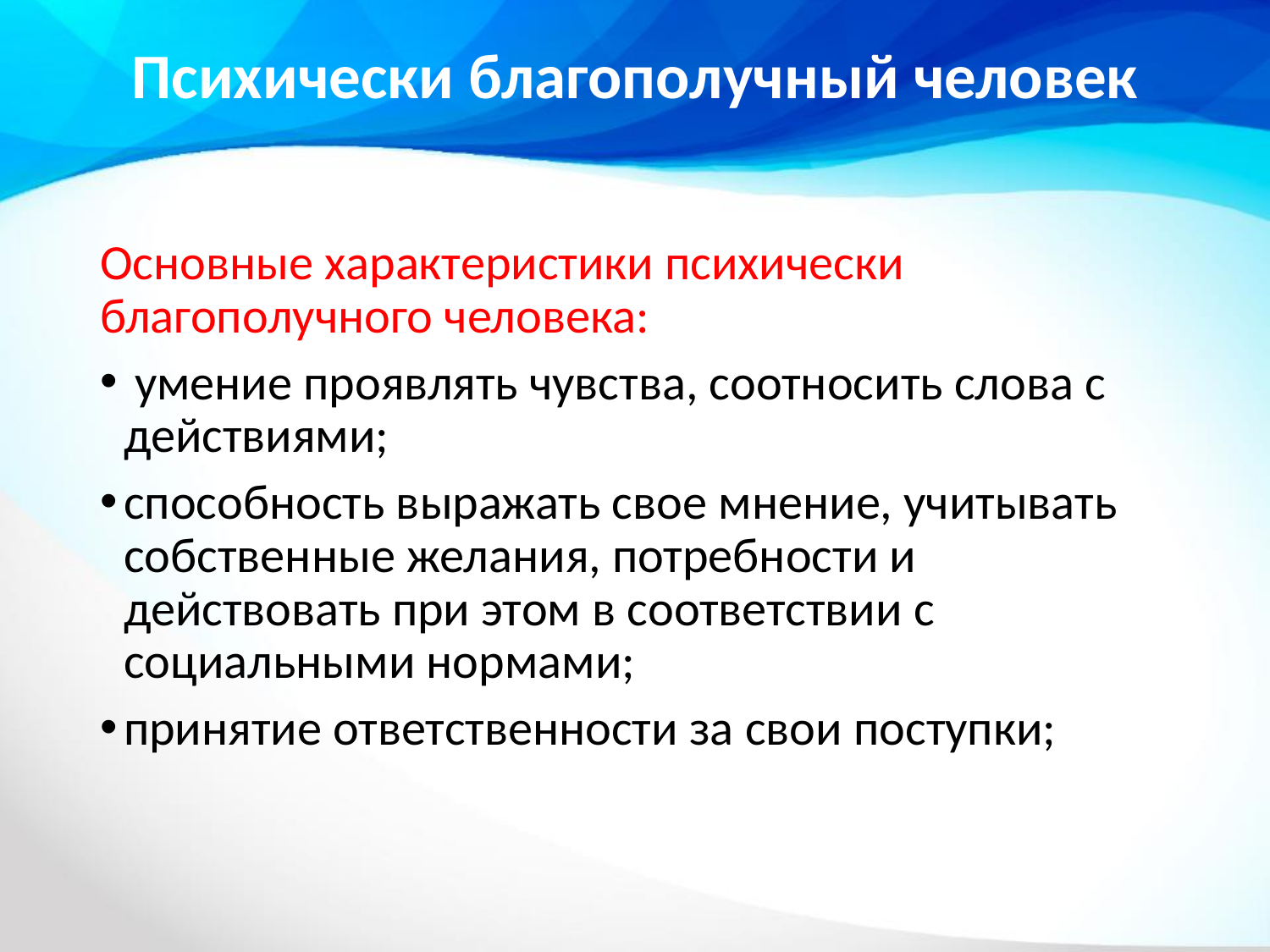

# Психически благополучный человек
Основные характеристики психически благополучного человека:
 умение проявлять чувства, соотносить слова с действиями;
способность выражать свое мнение, учитывать собственные желания, потребности и действовать при этом в соответствии с социальными нормами;
принятие ответственности за свои поступки;